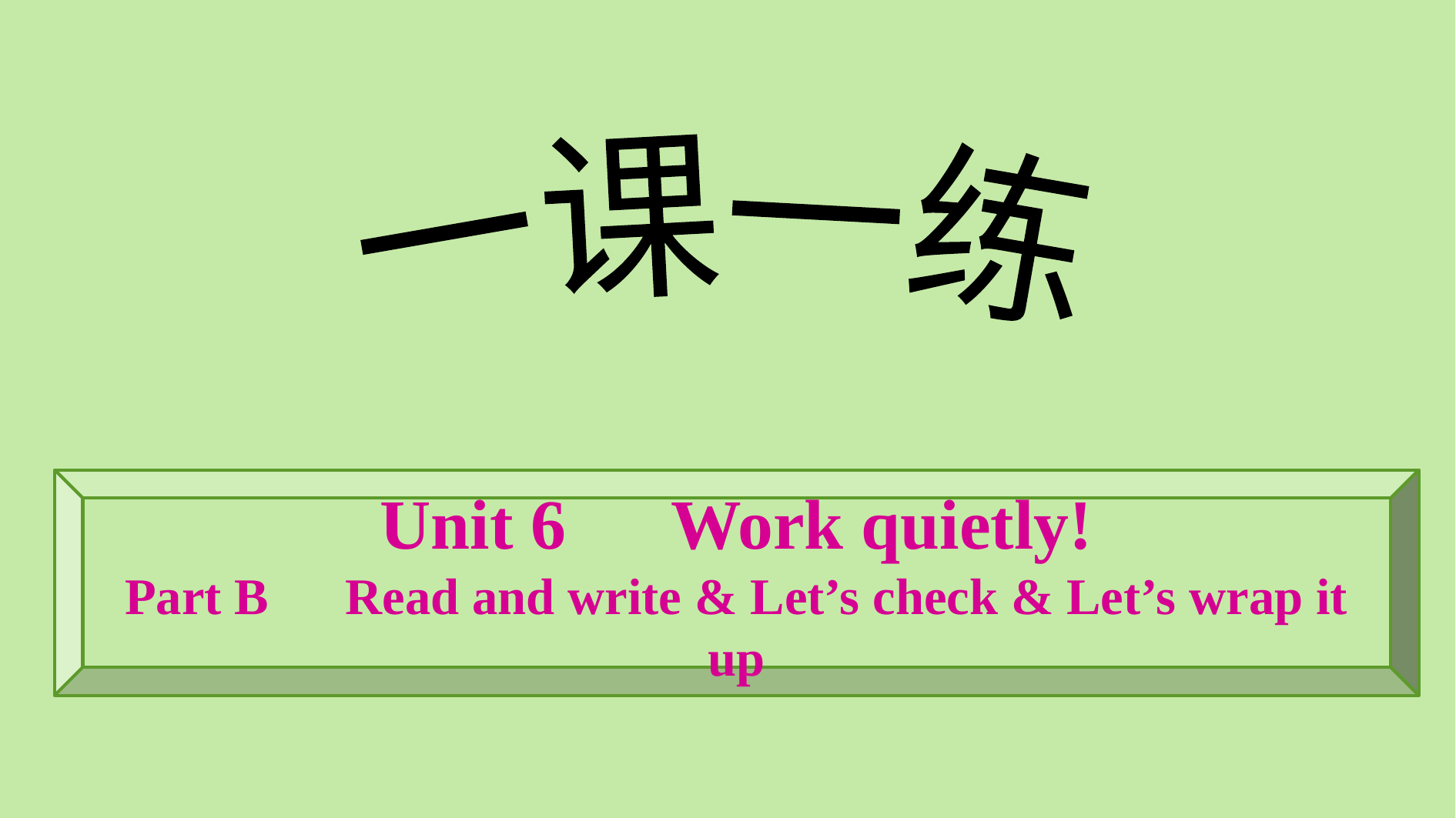

Unit 6　Work quietly!
Part B　Read and write & Let’s check & Let’s wrap it up